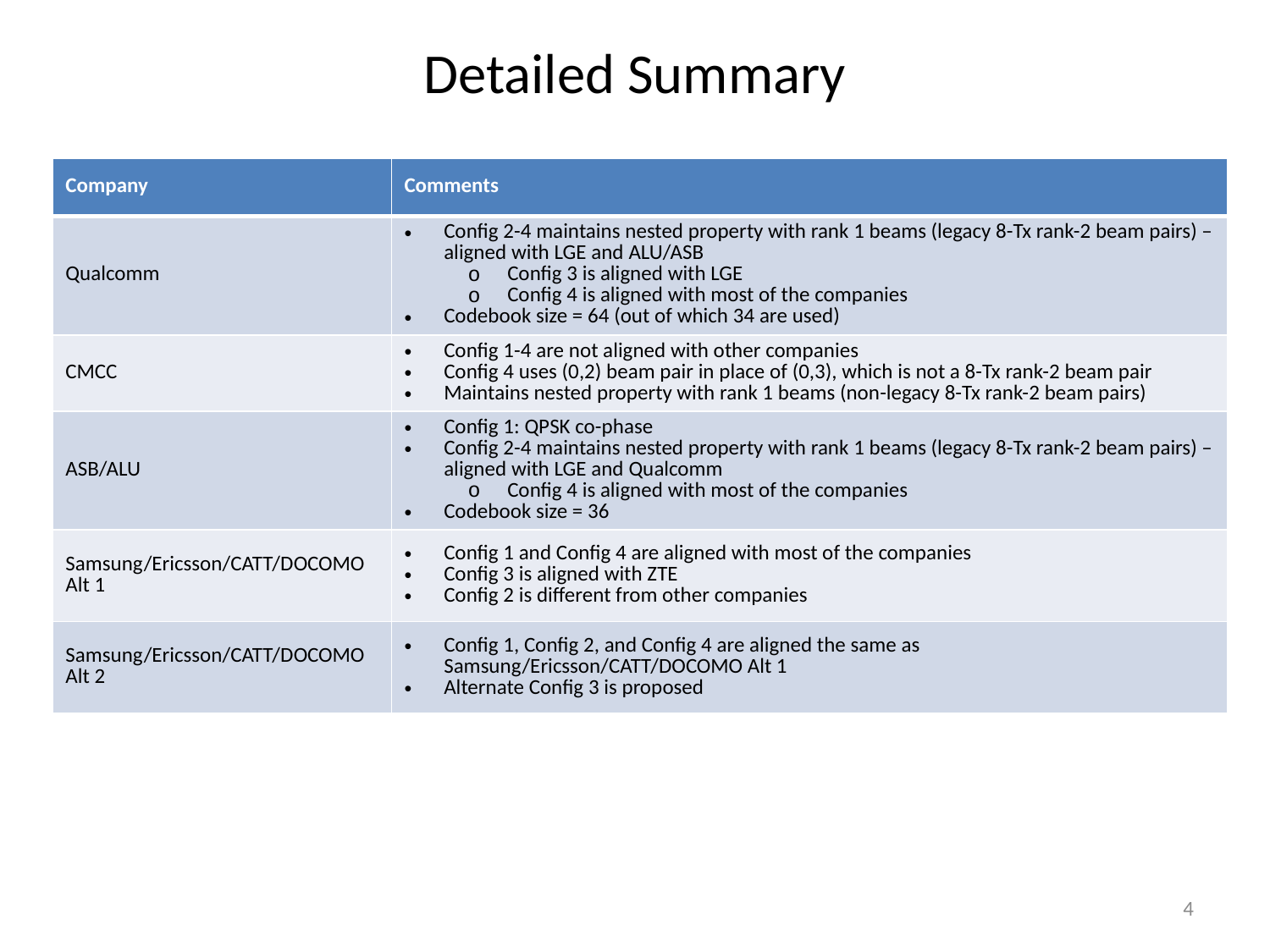

# Detailed Summary
| Company | Comments |
| --- | --- |
| Qualcomm | Config 2-4 maintains nested property with rank 1 beams (legacy 8-Tx rank-2 beam pairs) – aligned with LGE and ALU/ASB Config 3 is aligned with LGE Config 4 is aligned with most of the companies Codebook size = 64 (out of which 34 are used) |
| CMCC | Config 1-4 are not aligned with other companies Config 4 uses (0,2) beam pair in place of (0,3), which is not a 8-Tx rank-2 beam pair Maintains nested property with rank 1 beams (non-legacy 8-Tx rank-2 beam pairs) |
| ASB/ALU | Config 1: QPSK co-phase Config 2-4 maintains nested property with rank 1 beams (legacy 8-Tx rank-2 beam pairs) – aligned with LGE and Qualcomm Config 4 is aligned with most of the companies Codebook size = 36 |
| Samsung/Ericsson/CATT/DOCOMO Alt 1 | Config 1 and Config 4 are aligned with most of the companies Config 3 is aligned with ZTE Config 2 is different from other companies |
| Samsung/Ericsson/CATT/DOCOMO Alt 2 | Config 1, Config 2, and Config 4 are aligned the same as Samsung/Ericsson/CATT/DOCOMO Alt 1 Alternate Config 3 is proposed |
4